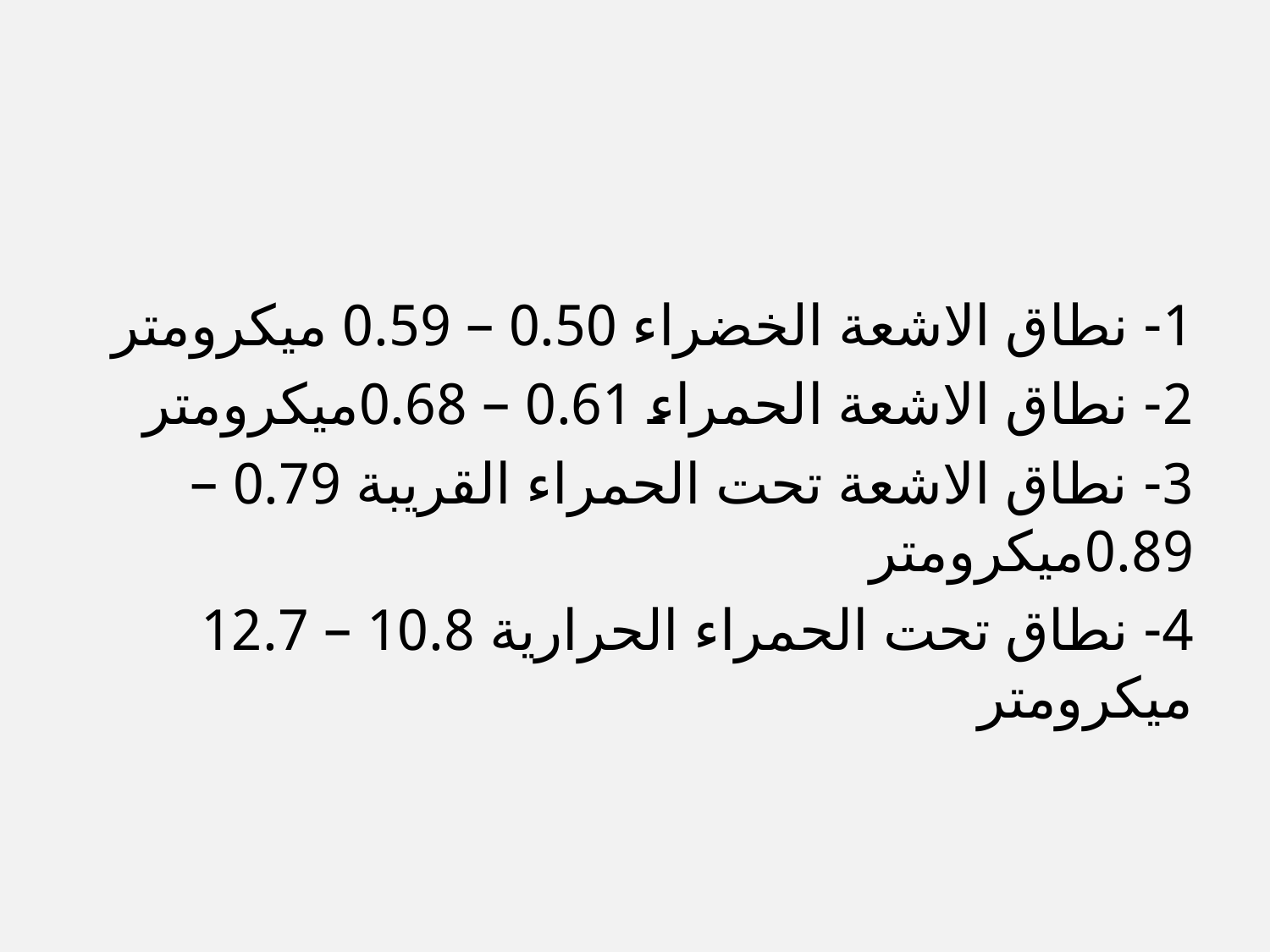

1- نطاق الاشعة الخضراء 0.50 – 0.59 ميكرومتر
2- نطاق الاشعة الحمراء 0.61 – 0.68ميكرومتر
3- نطاق الاشعة تحت الحمراء القريبة 0.79 – 0.89ميكرومتر
4- نطاق تحت الحمراء الحرارية 10.8 – 12.7 ميكرومتر